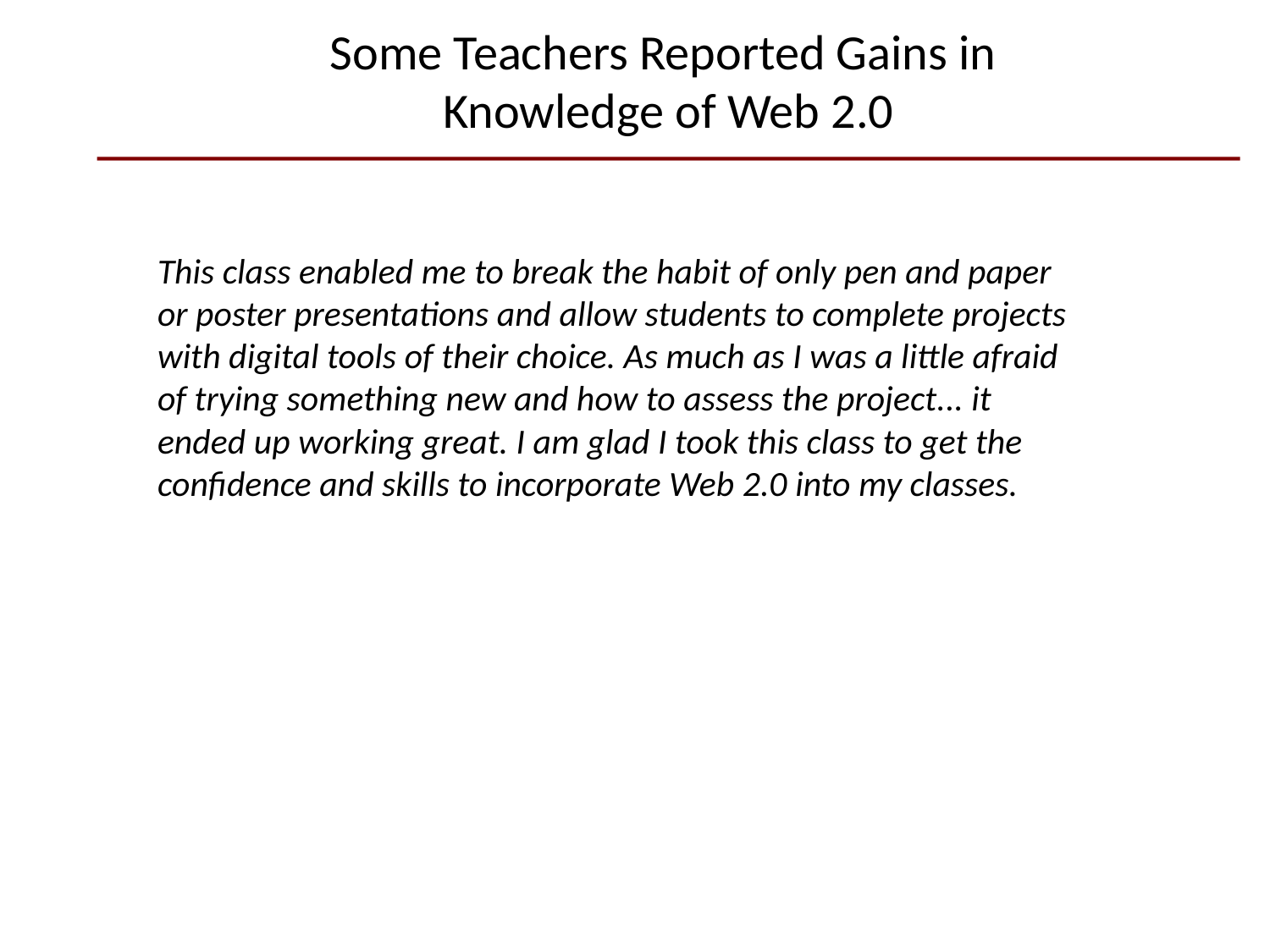

Some Teachers Reported Gains in
Knowledge of Web 2.0

	This class enabled me to break the habit of only pen and paper or poster presentations and allow students to complete projects with digital tools of their choice. As much as I was a little afraid of trying something new and how to assess the project... it ended up working great. I am glad I took this class to get the confidence and skills to incorporate Web 2.0 into my classes.